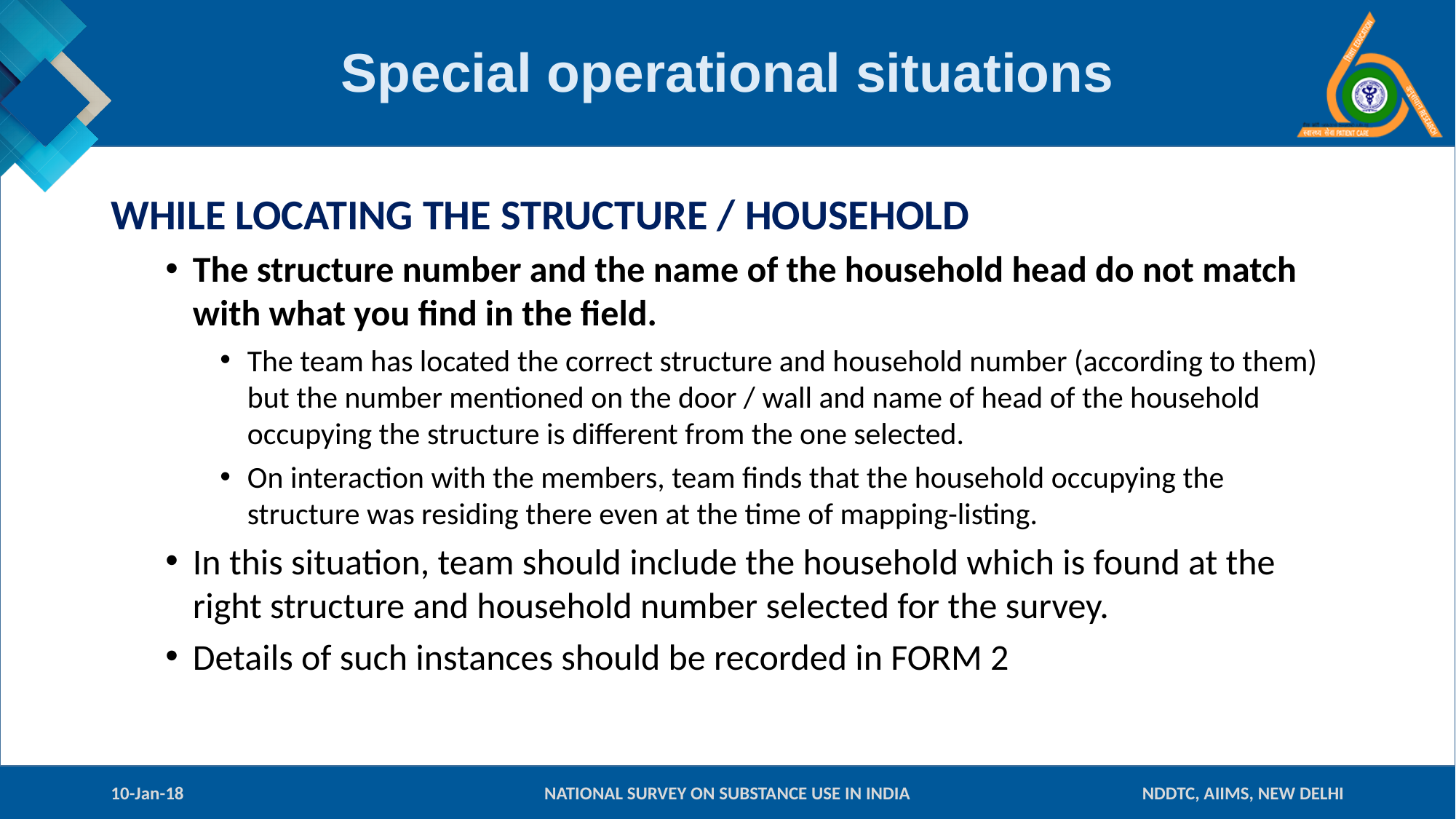

# Special operational situations
WHILE LOCATING THE STRUCTURE / HOUSEHOLD
The structure number and the name of the household head do not match with what you find in the field.
The team has located the correct structure and household number (according to them) but the number mentioned on the door / wall and name of head of the household occupying the structure is different from the one selected.
On interaction with the members, team finds that the household occupying the structure was residing there even at the time of mapping-listing.
In this situation, team should include the household which is found at the right structure and household number selected for the survey.
Details of such instances should be recorded in FORM 2

10-Jan-18
NATIONAL SURVEY ON SUBSTANCE USE IN INDIA
NDDTC, AIIMS, NEW DELHI